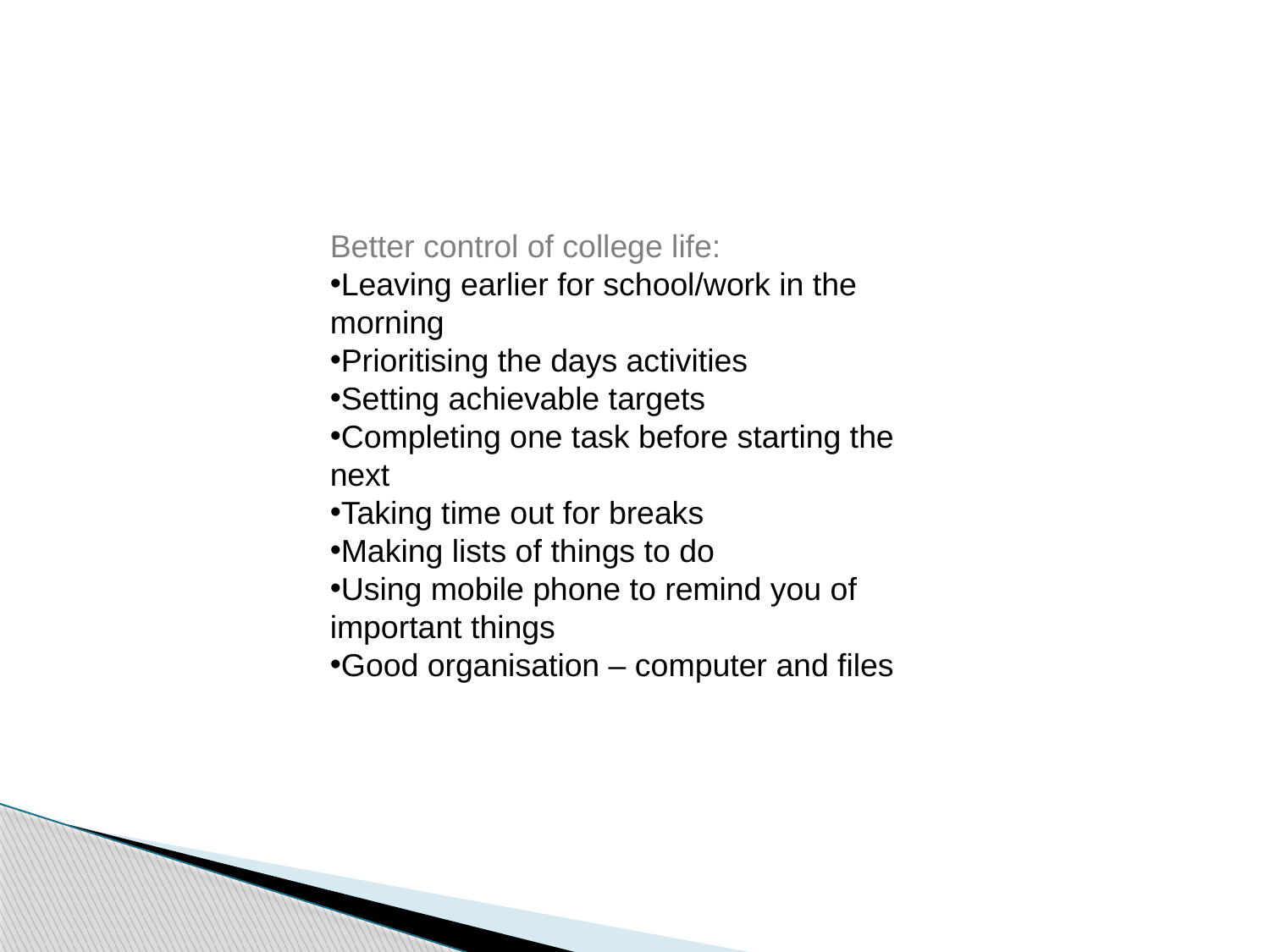

Better control of college life:
Leaving earlier for school/work in the morning
Prioritising the days activities
Setting achievable targets
Completing one task before starting the next
Taking time out for breaks
Making lists of things to do
Using mobile phone to remind you of important things
Good organisation – computer and files